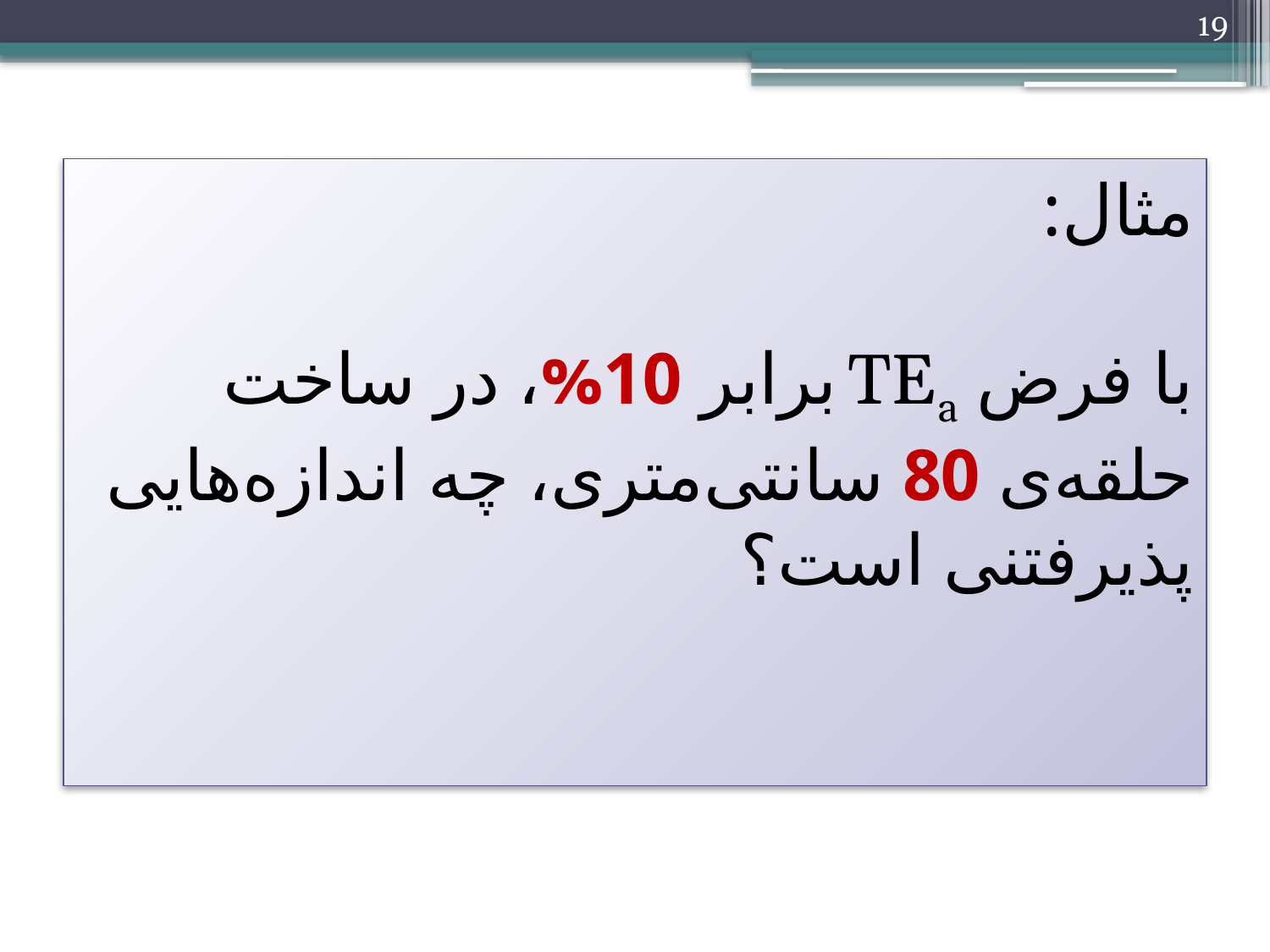

19
# مثال: با فرض TEa برابر 10%، در ساخت حلقه‌ی 80 سانتی‌متری، چه اندازه‌هایی پذیرفتنی است؟